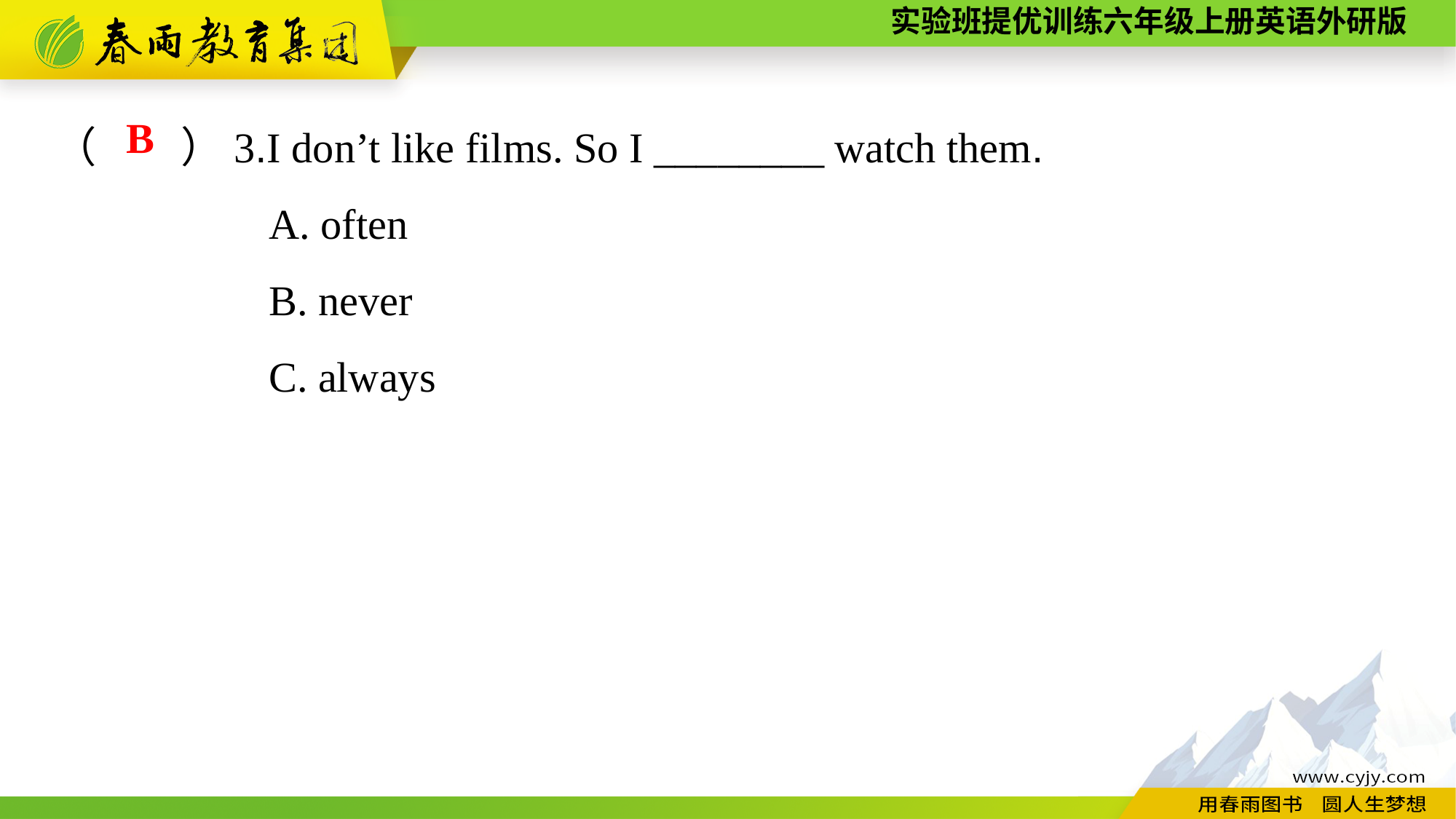

（　　）3.I don’t like films. So I ________ watch them.
A. often
B. never
C. always
B